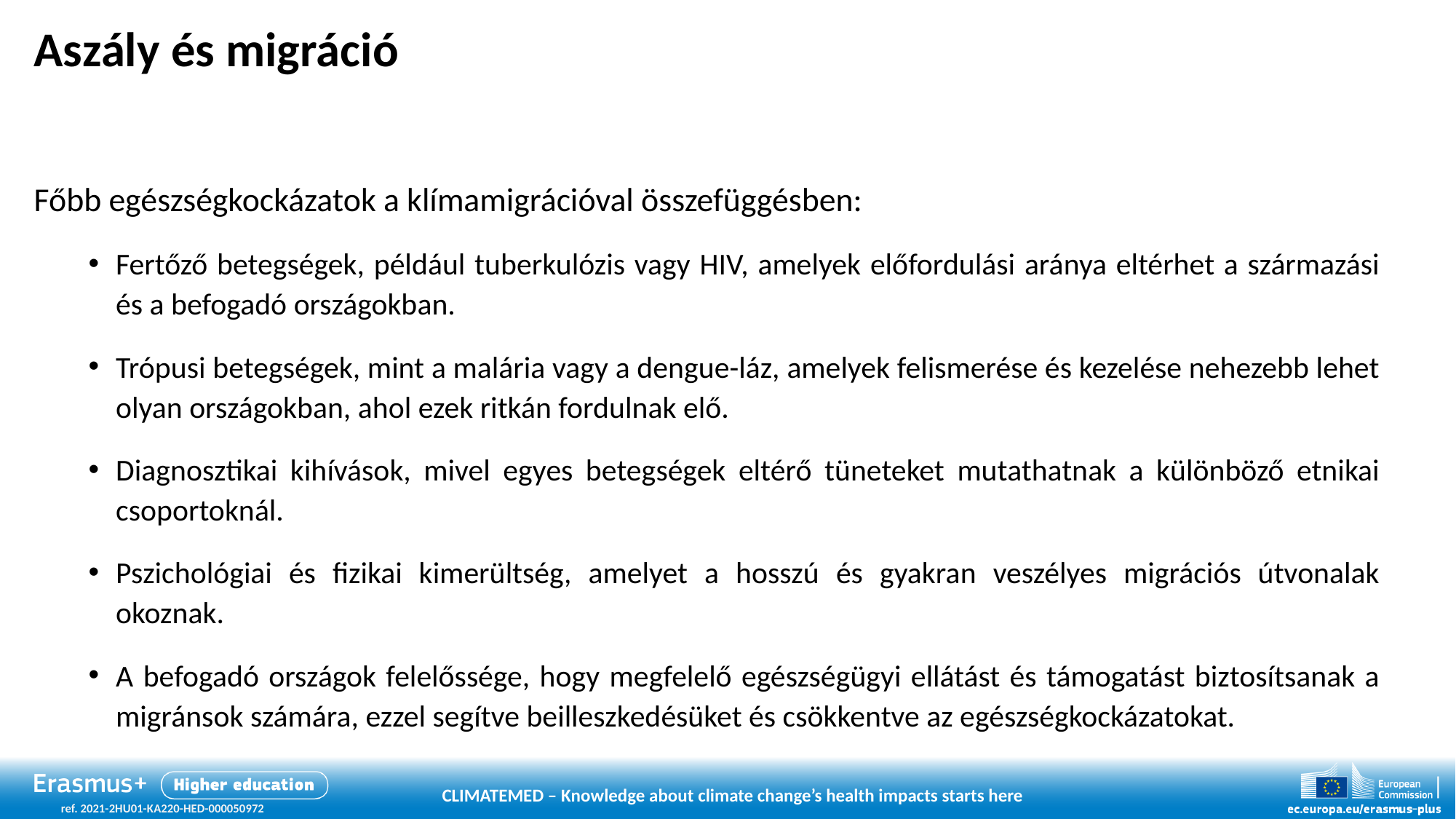

# Aszály és migráció
Főbb egészségkockázatok a klímamigrációval összefüggésben:
Fertőző betegségek, például tuberkulózis vagy HIV, amelyek előfordulási aránya eltérhet a származási és a befogadó országokban.
Trópusi betegségek, mint a malária vagy a dengue-láz, amelyek felismerése és kezelése nehezebb lehet olyan országokban, ahol ezek ritkán fordulnak elő.
Diagnosztikai kihívások, mivel egyes betegségek eltérő tüneteket mutathatnak a különböző etnikai csoportoknál.
Pszichológiai és fizikai kimerültség, amelyet a hosszú és gyakran veszélyes migrációs útvonalak okoznak.
A befogadó országok felelőssége, hogy megfelelő egészségügyi ellátást és támogatást biztosítsanak a migránsok számára, ezzel segítve beilleszkedésüket és csökkentve az egészségkockázatokat.